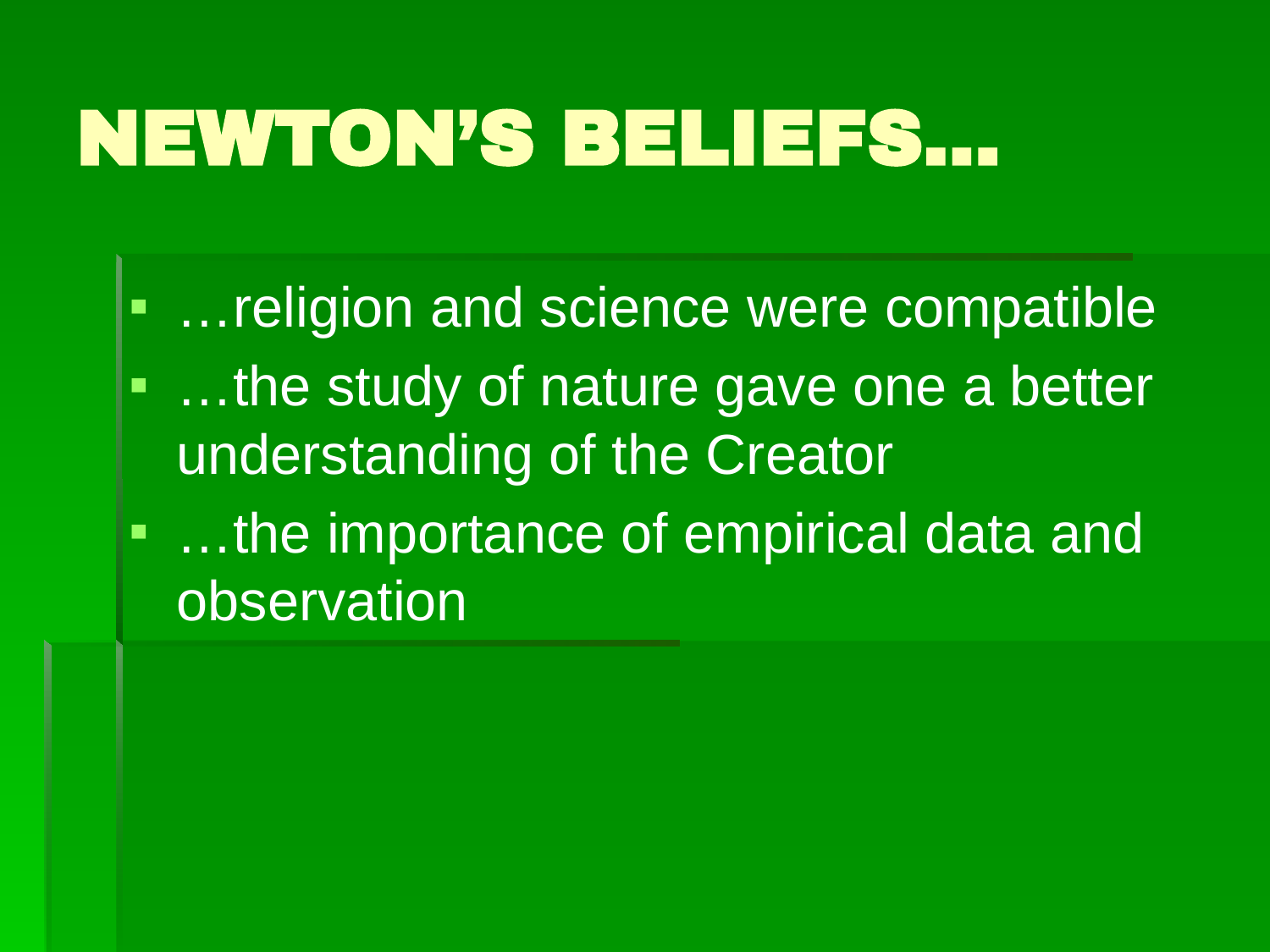

# NEWTON’S BELIEFS…
…religion and science were compatible
…the study of nature gave one a better understanding of the Creator
…the importance of empirical data and observation